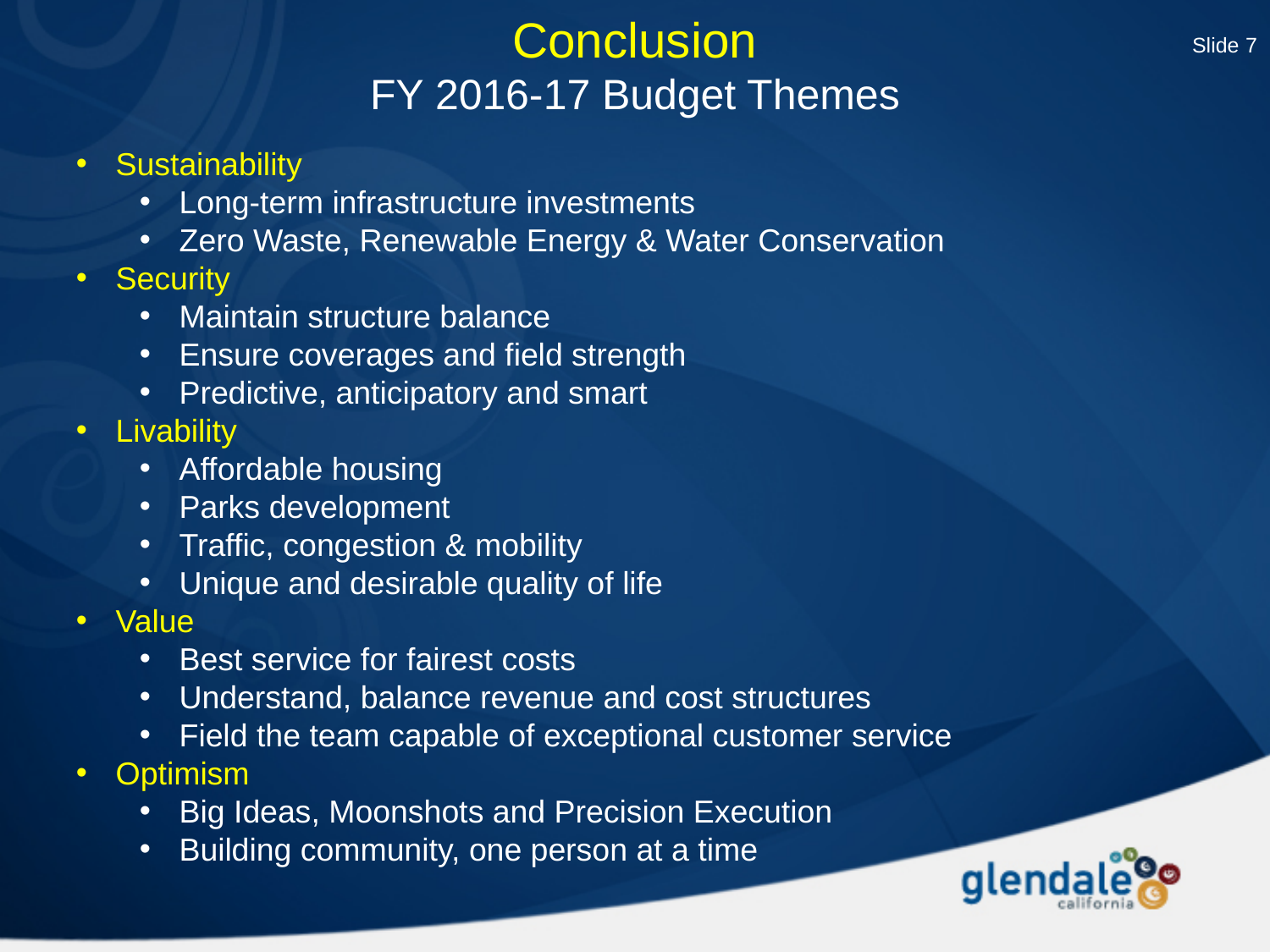

Slide 7
# Conclusion FY 2016-17 Budget Themes
Sustainability
Long-term infrastructure investments
Zero Waste, Renewable Energy & Water Conservation
Security
Maintain structure balance
Ensure coverages and field strength
Predictive, anticipatory and smart
Livability
Affordable housing
Parks development
Traffic, congestion & mobility
Unique and desirable quality of life
Value
Best service for fairest costs
Understand, balance revenue and cost structures
Field the team capable of exceptional customer service
Optimism
Big Ideas, Moonshots and Precision Execution
Building community, one person at a time